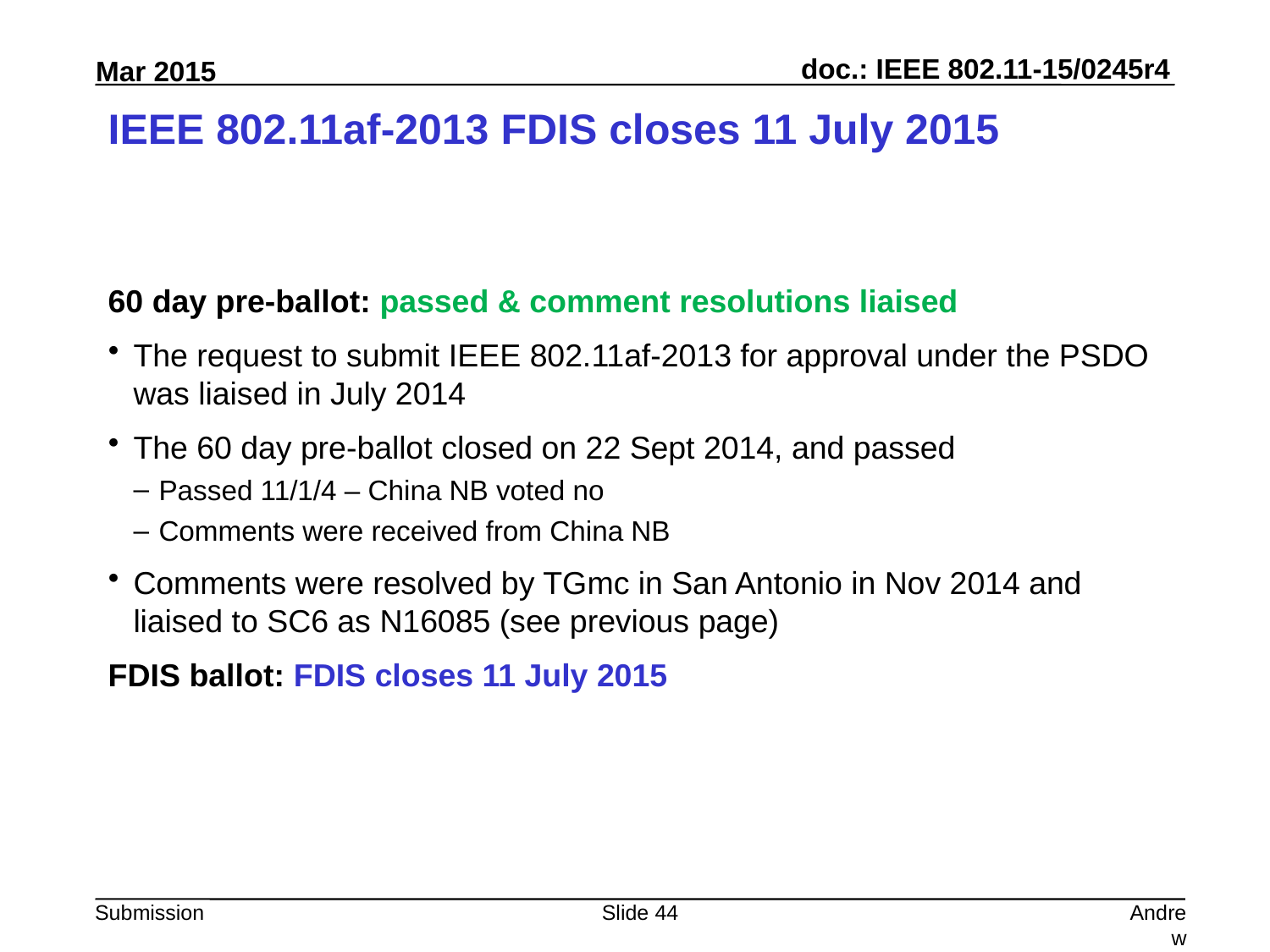

# IEEE 802.11af-2013 FDIS closes 11 July 2015
60 day pre-ballot: passed & comment resolutions liaised
The request to submit IEEE 802.11af-2013 for approval under the PSDO was liaised in July 2014
The 60 day pre-ballot closed on 22 Sept 2014, and passed
Passed 11/1/4 – China NB voted no
Comments were received from China NB
Comments were resolved by TGmc in San Antonio in Nov 2014 and liaised to SC6 as N16085 (see previous page)
FDIS ballot: FDIS closes 11 July 2015
Slide 44
Andrew Myles, Cisco